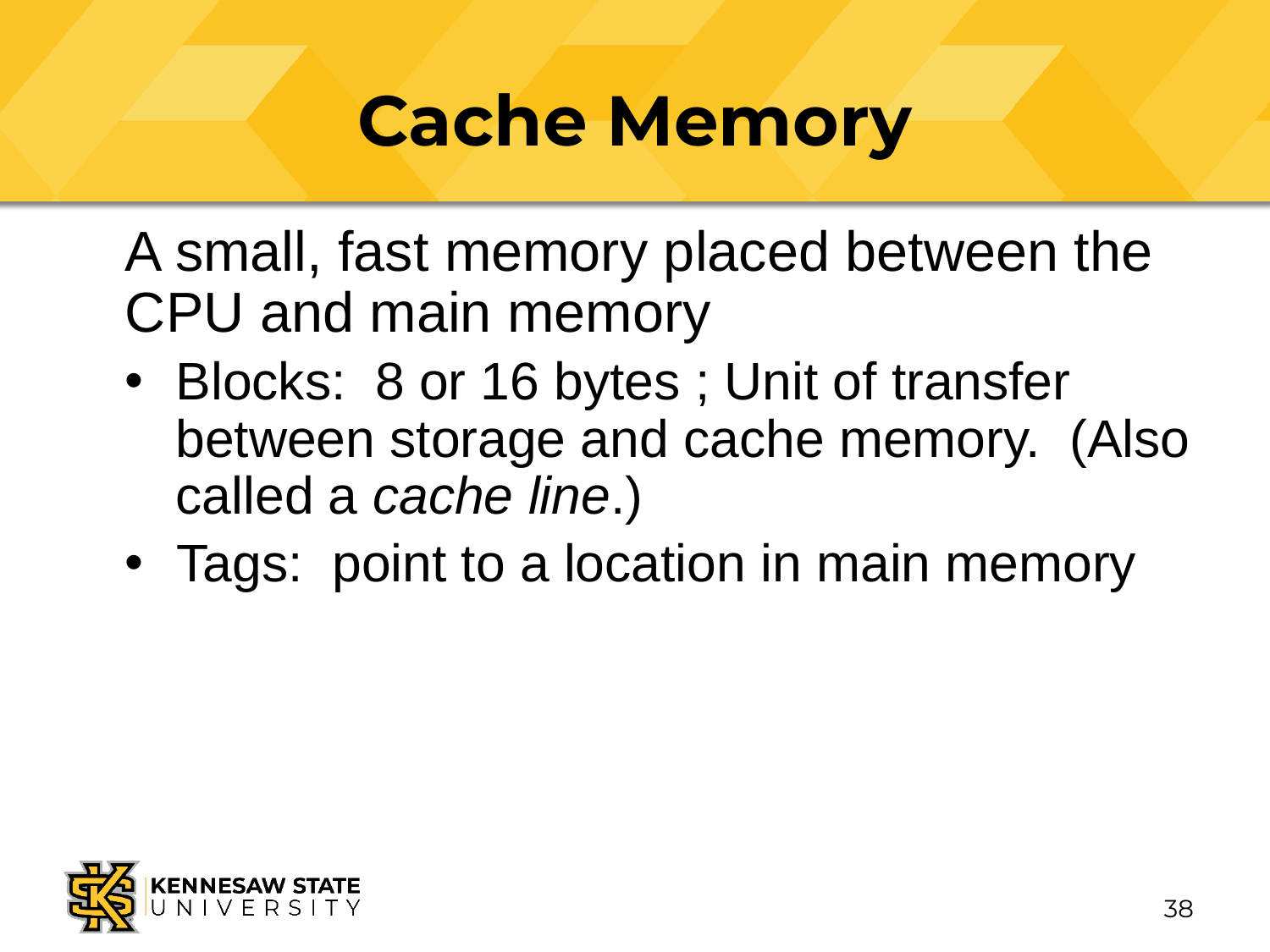

# Cache Memory
A small, fast memory placed between the CPU and main memory
Blocks:  8 or 16 bytes ; Unit of transfer between storage and cache memory.  (Also called a cache line.)
Tags:  point to a location in main memory
38